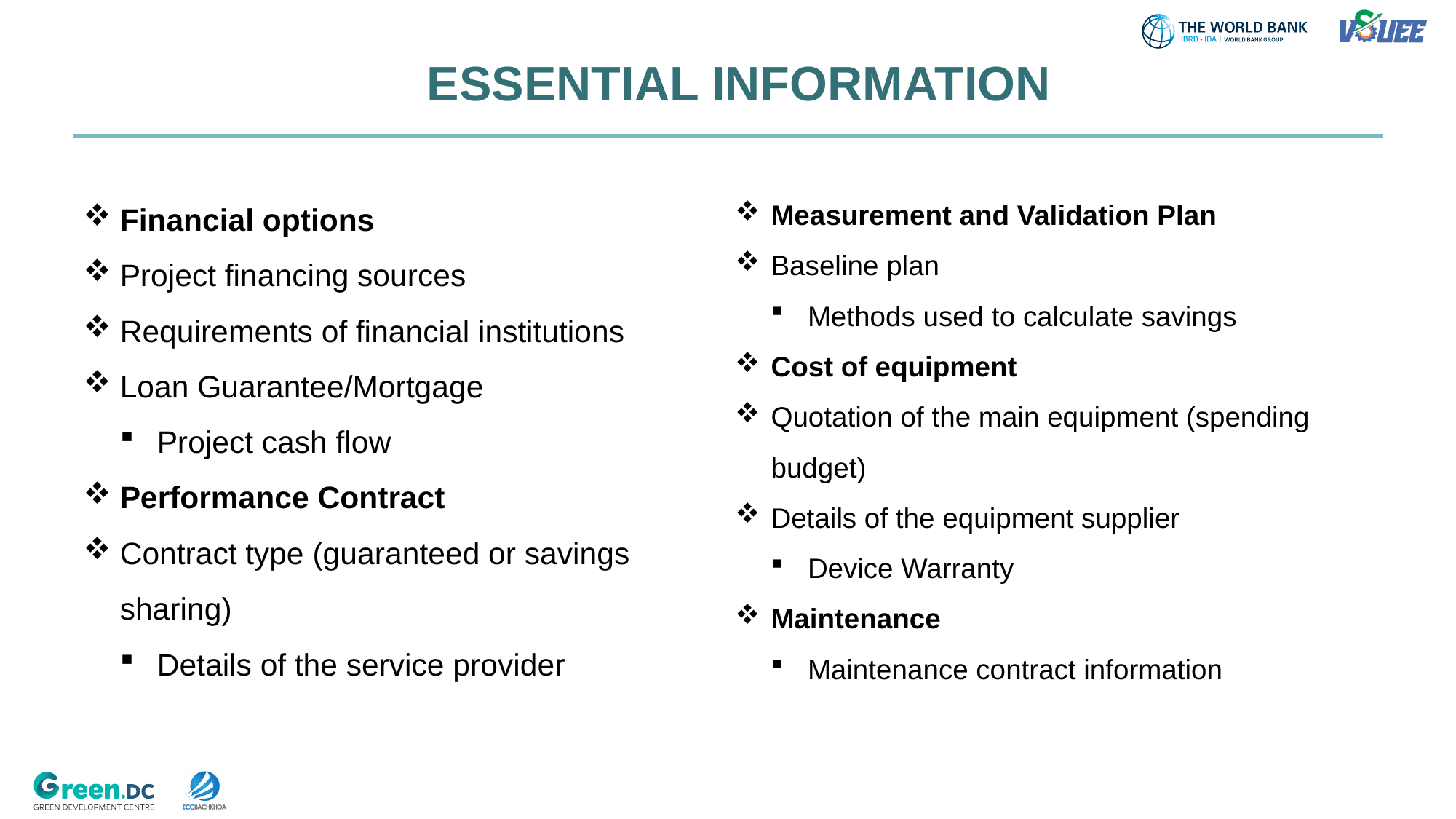

# ESSENTIAL INFORMATION
Measurement and Validation Plan
Baseline plan
Methods used to calculate savings
Cost of equipment
Quotation of the main equipment (spending budget)
Details of the equipment supplier
Device Warranty
Maintenance
Maintenance contract information

Financial options
Project financing sources
Requirements of financial institutions
Loan Guarantee/Mortgage
Project cash flow
Performance Contract
Contract type (guaranteed or savings sharing)
Details of the service provider
16